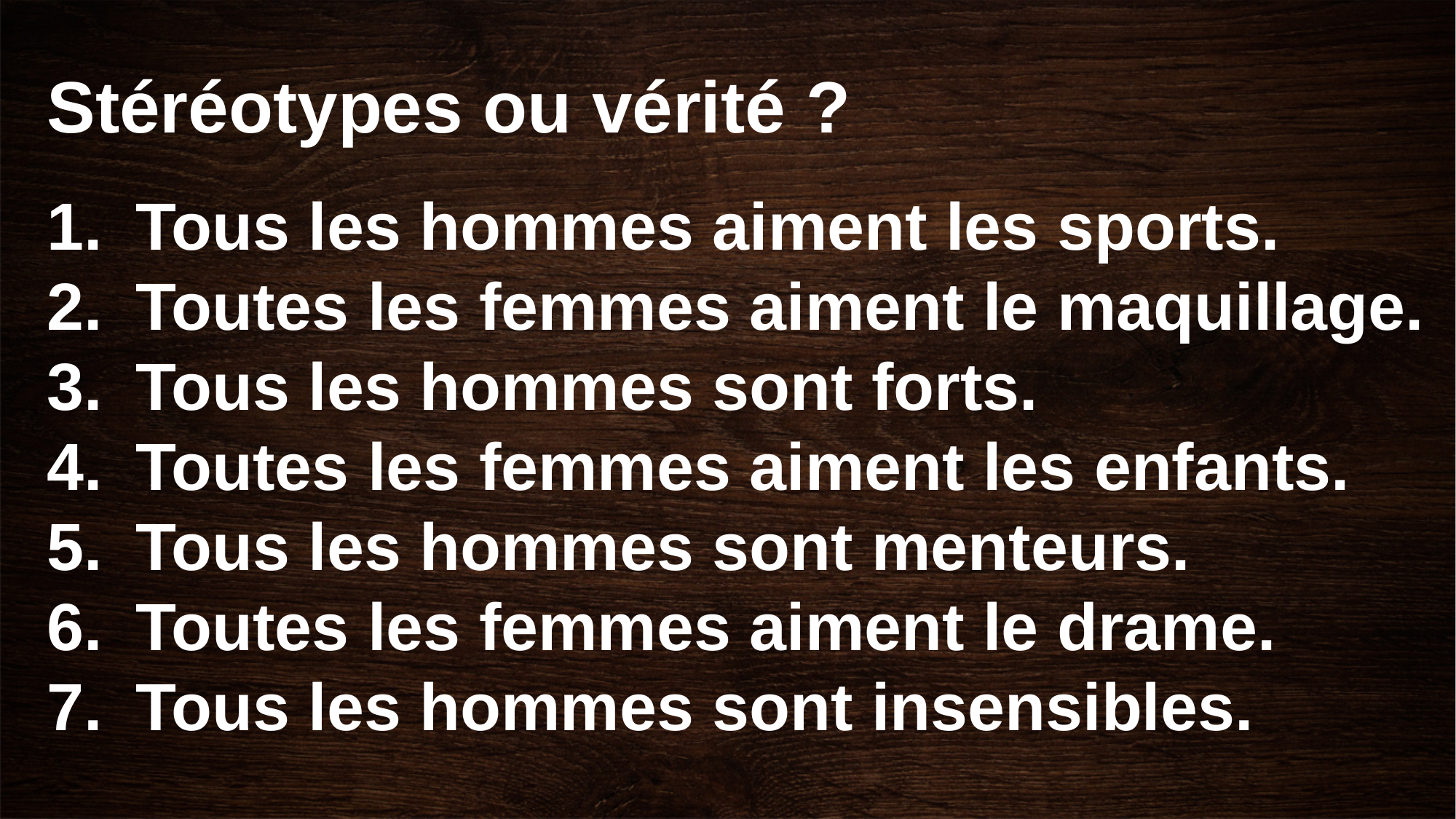

Stéréotypes ou vérité ?

Tous les hommes aiment les sports.
Toutes les femmes aiment le maquillage.
Tous les hommes sont forts.
Toutes les femmes aiment les enfants.
Tous les hommes sont menteurs.
Toutes les femmes aiment le drame.
Tous les hommes sont insensibles.